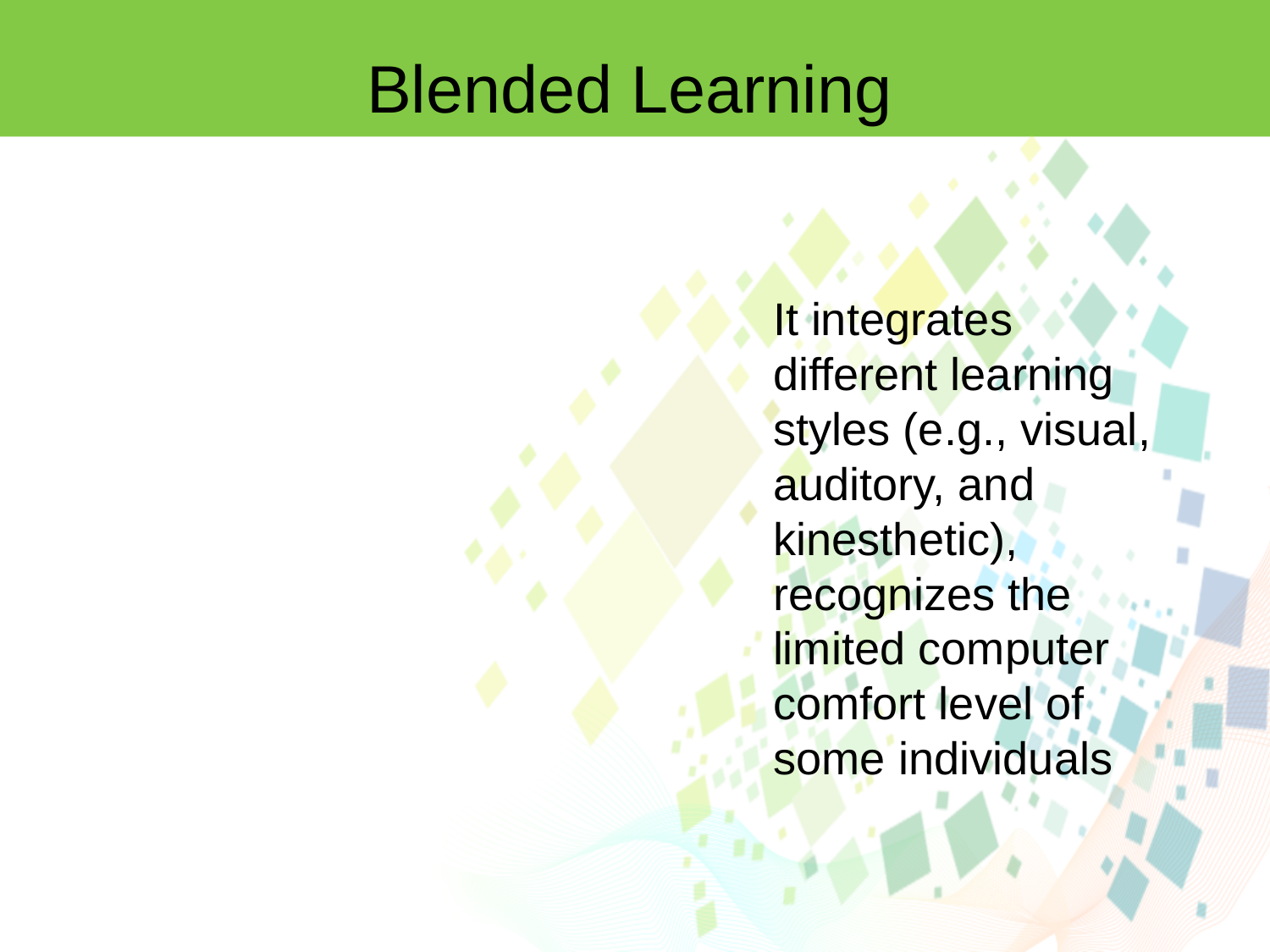

Blended Learning
It integrates different learning styles (e.g., visual,
auditory, and kinesthetic), recognizes the limited computer comfort level of some individuals